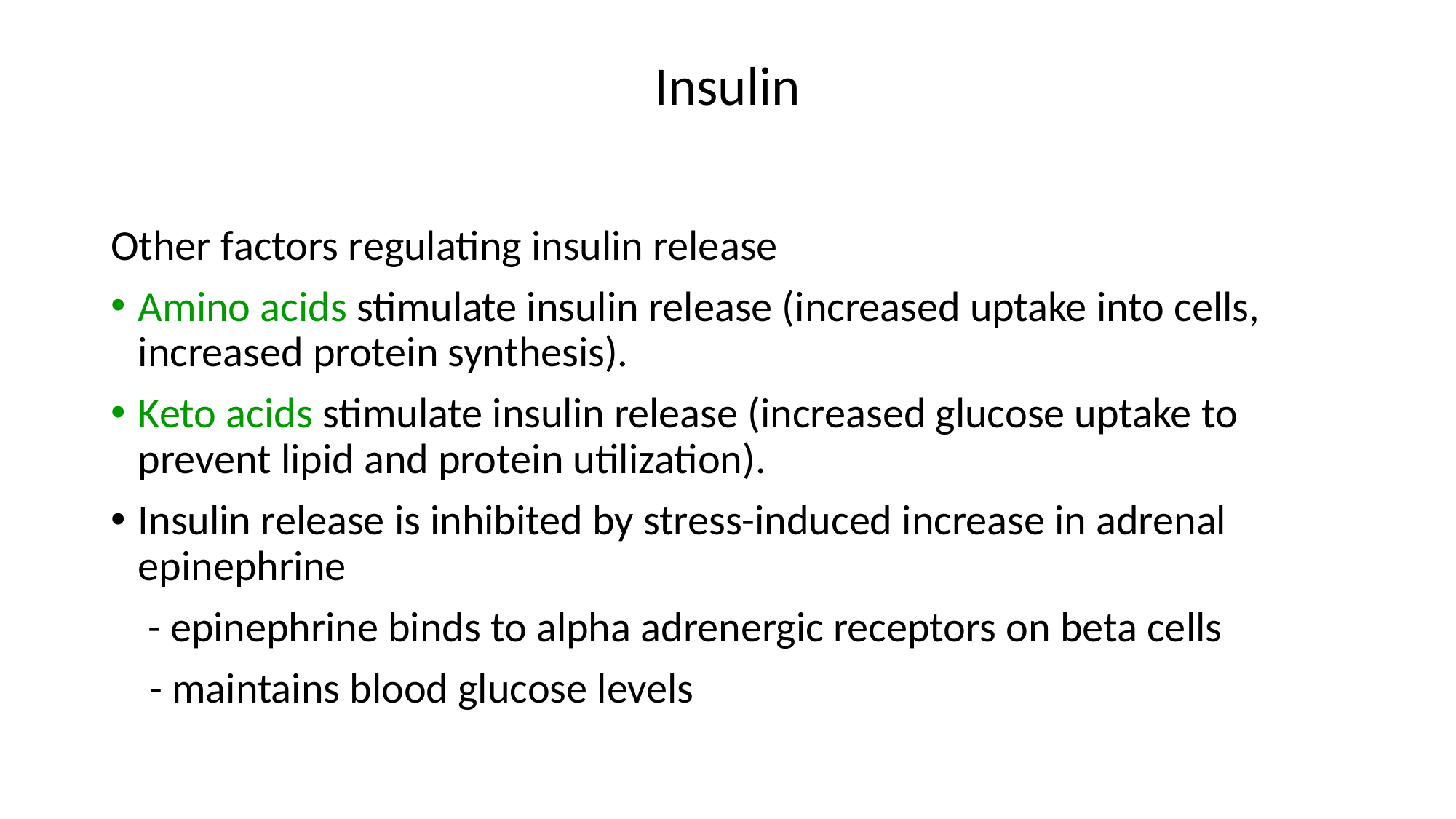

# Insulin
Other factors regulating insulin release
Amino acids stimulate insulin release (increased uptake into cells, increased protein synthesis).
Keto acids stimulate insulin release (increased glucose uptake to prevent lipid and protein utilization).
Insulin release is inhibited by stress-induced increase in adrenal epinephrine
	 - epinephrine binds to alpha adrenergic receptors on beta cells
    - maintains blood glucose levels